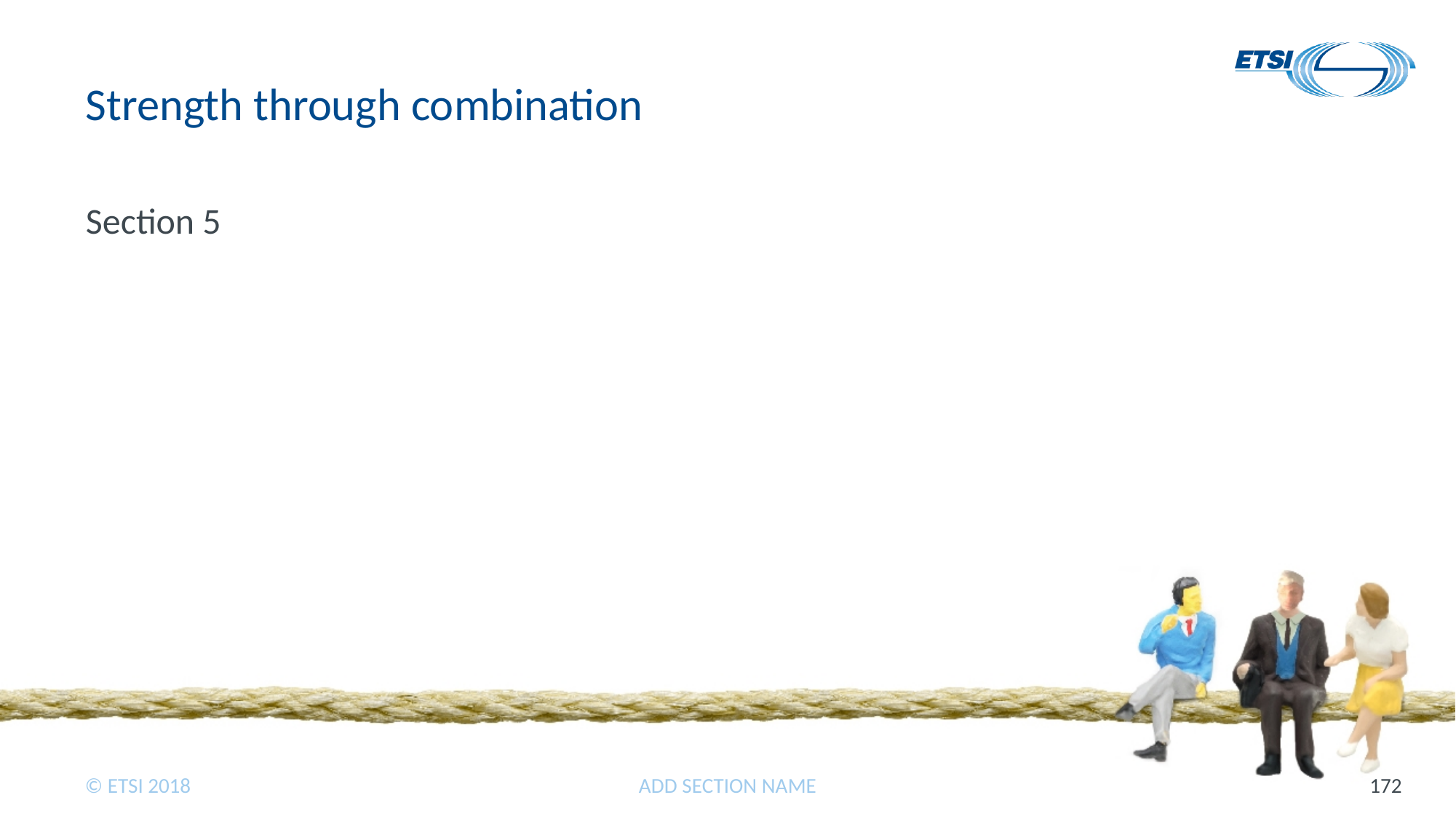

# Strength through combination
Section 5
ADD SECTION NAME